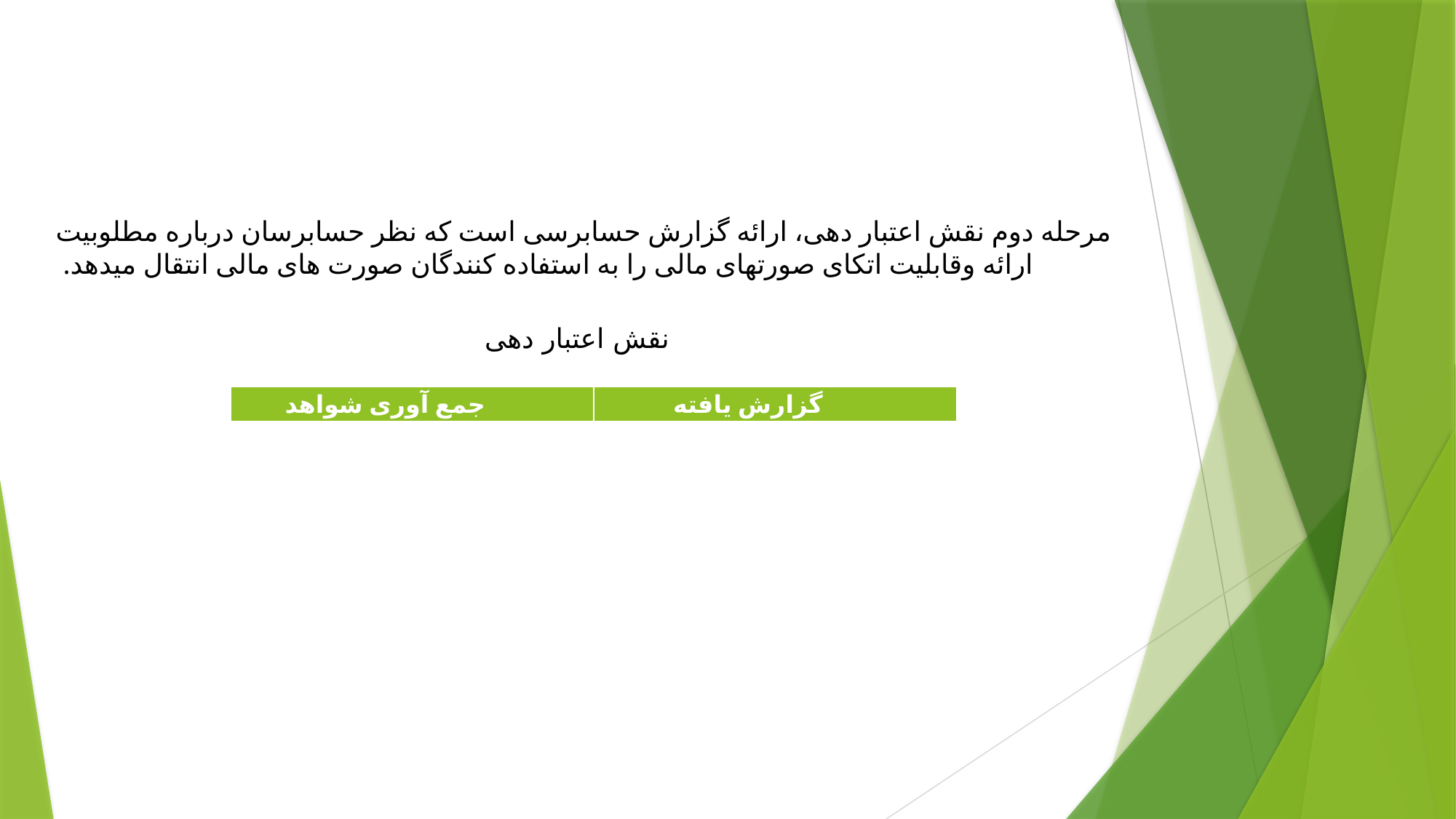

مرحله دوم نقش اعتبار دهی، ارائه گزارش حسابرسی است که نظر حسابرسان درباره مطلوبیت ارائه وقابلیت اتکای صورتهای مالی را به استفاده کنندگان صورت های مالی انتقال میدهد.
نقش اعتبار دهی
| جمع آوری شواهد | گزارش یافته |
| --- | --- |